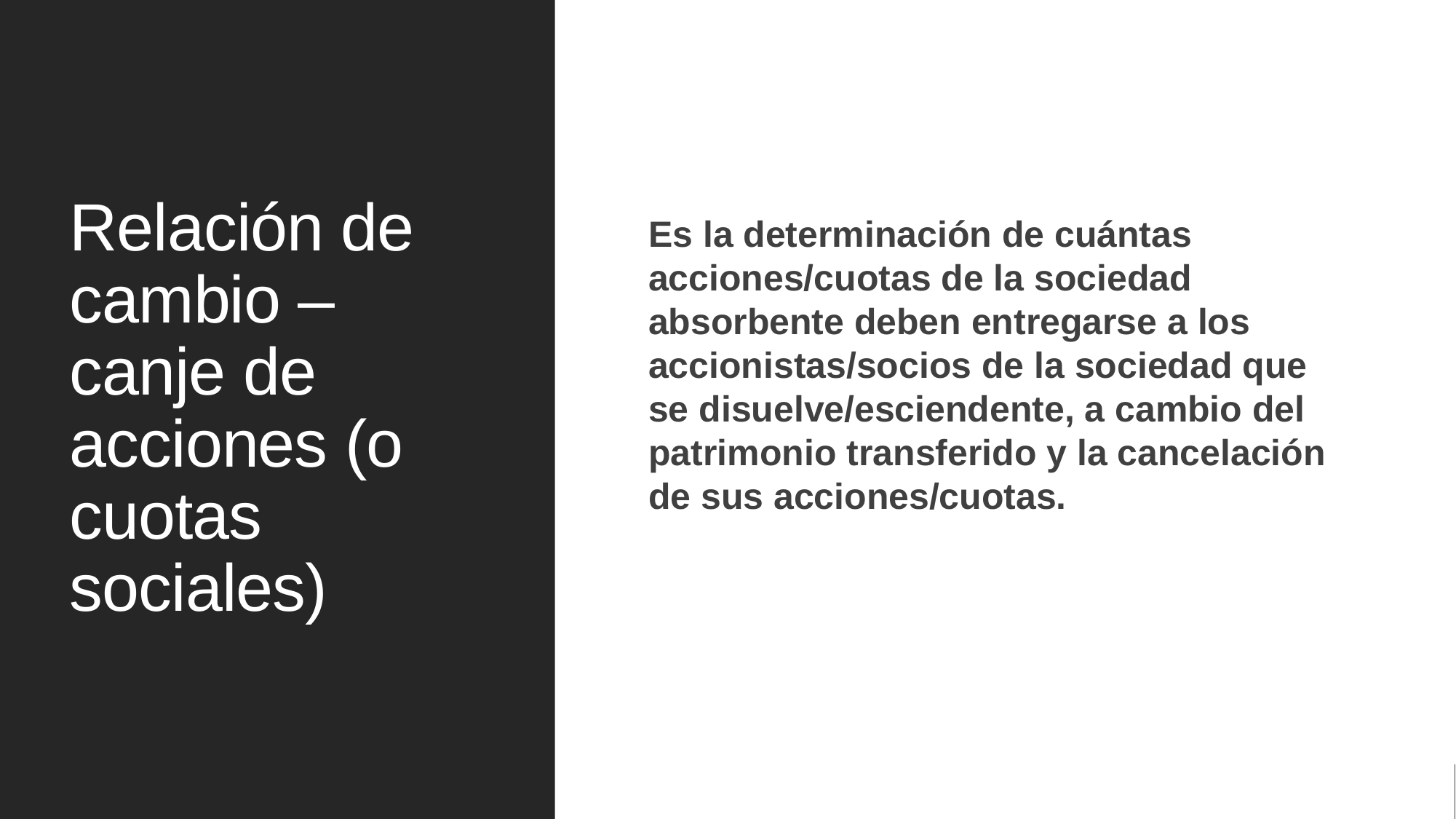

# Relación de cambio – canje de acciones (o cuotas sociales)

Es la determinación de cuántas acciones/cuotas de la sociedad absorbente deben entregarse a los accionistas/socios de la sociedad que se disuelve/esciendente, a cambio del patrimonio transferido y la cancelación de sus acciones/cuotas.